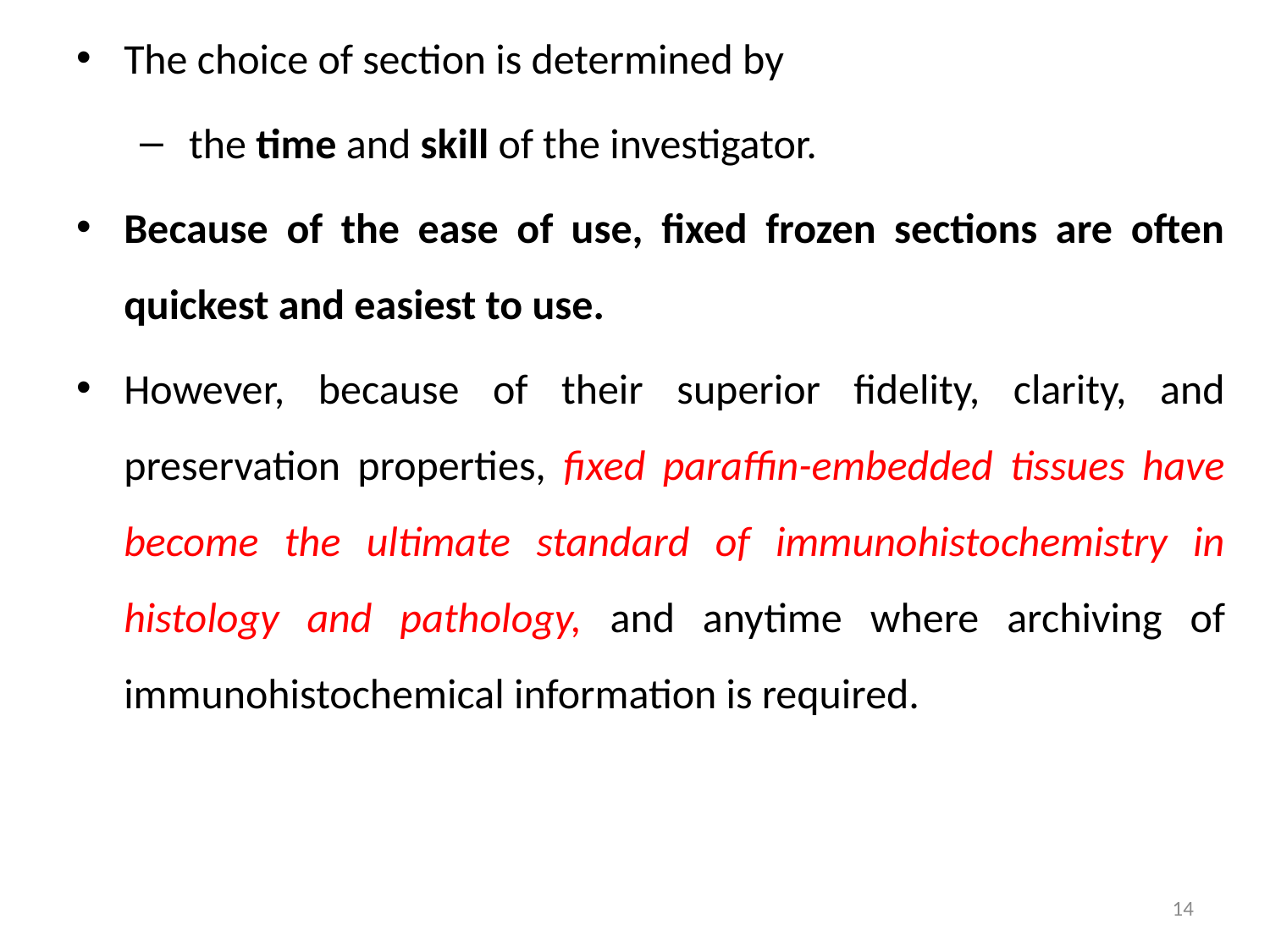

The choice of section is determined by
 the time and skill of the investigator.
Because of the ease of use, fixed frozen sections are often quickest and easiest to use.
However, because of their superior fidelity, clarity, and preservation properties, fixed paraffin-embedded tissues have become the ultimate standard of immunohistochemistry in histology and pathology, and anytime where archiving of immunohistochemical information is required.
14